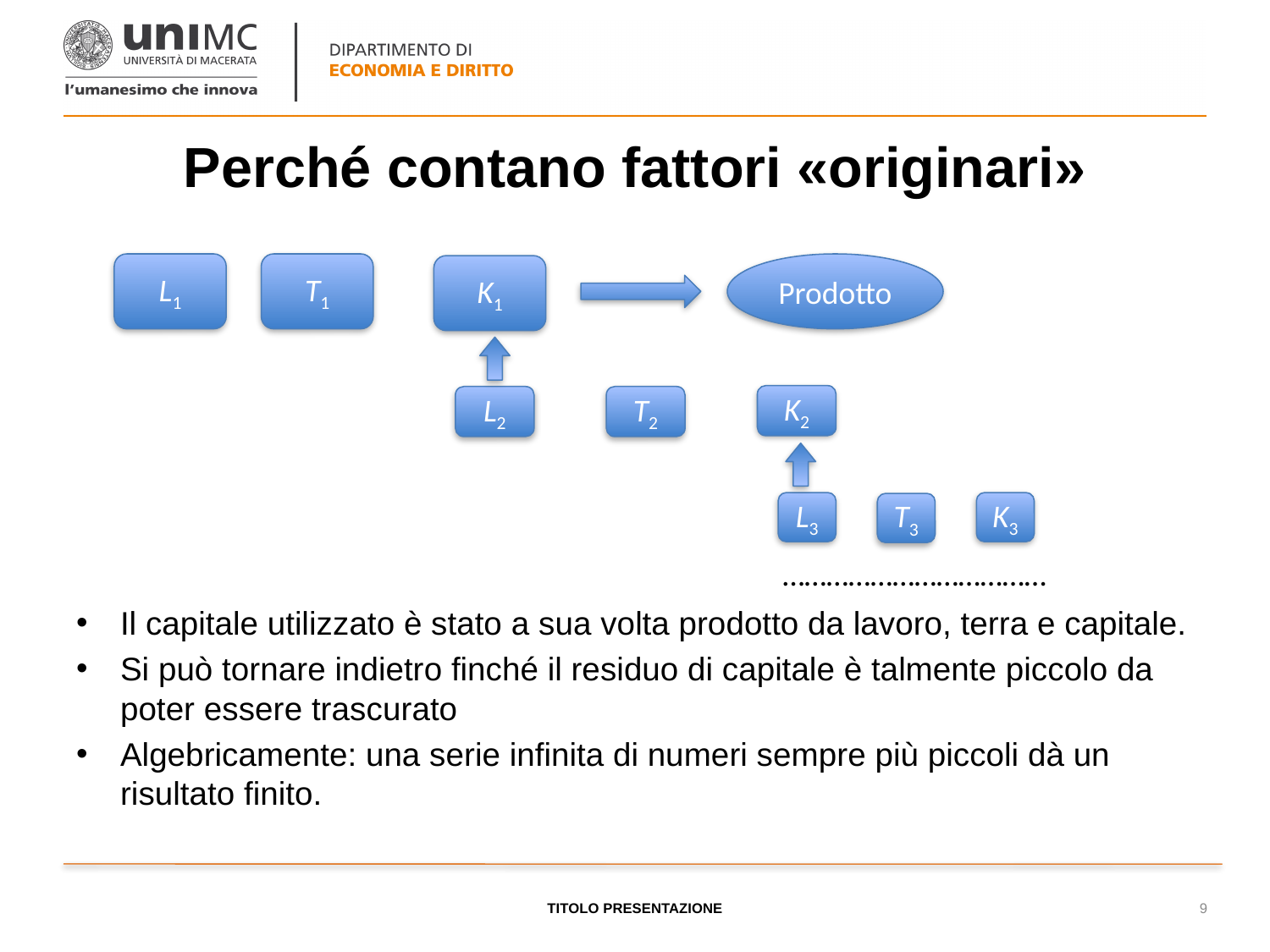

# Perché contano fattori «originari»
Prodotto
T1
L1
K1

K2
T2
L2

L3
K3
T3
………………………………
Il capitale utilizzato è stato a sua volta prodotto da lavoro, terra e capitale.
Si può tornare indietro finché il residuo di capitale è talmente piccolo da poter essere trascurato
Algebricamente: una serie infinita di numeri sempre più piccoli dà un risultato finito.
TITOLO PRESENTAZIONE
9